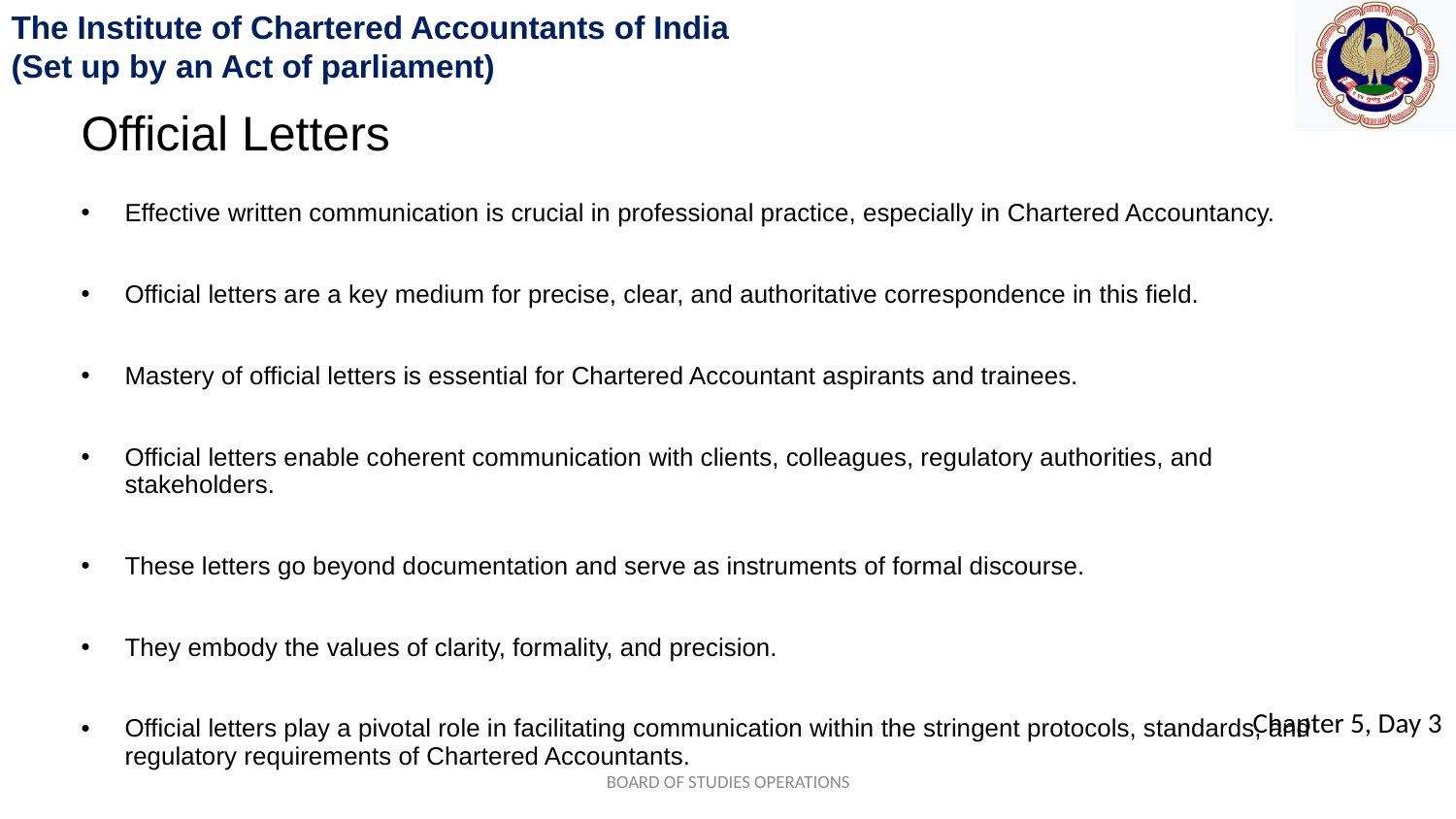

Official Letters
Effective written communication is crucial in professional practice, especially in Chartered Accountancy.

Official letters are a key medium for precise, clear, and authoritative correspondence in this field.

Mastery of official letters is essential for Chartered Accountant aspirants and trainees.

Official letters enable coherent communication with clients, colleagues, regulatory authorities, and stakeholders.

These letters go beyond documentation and serve as instruments of formal discourse.

They embody the values of clarity, formality, and precision.

Official letters play a pivotal role in facilitating communication within the stringent protocols, standards, and regulatory requirements of Chartered Accountants.
BOARD OF STUDIES OPERATIONS